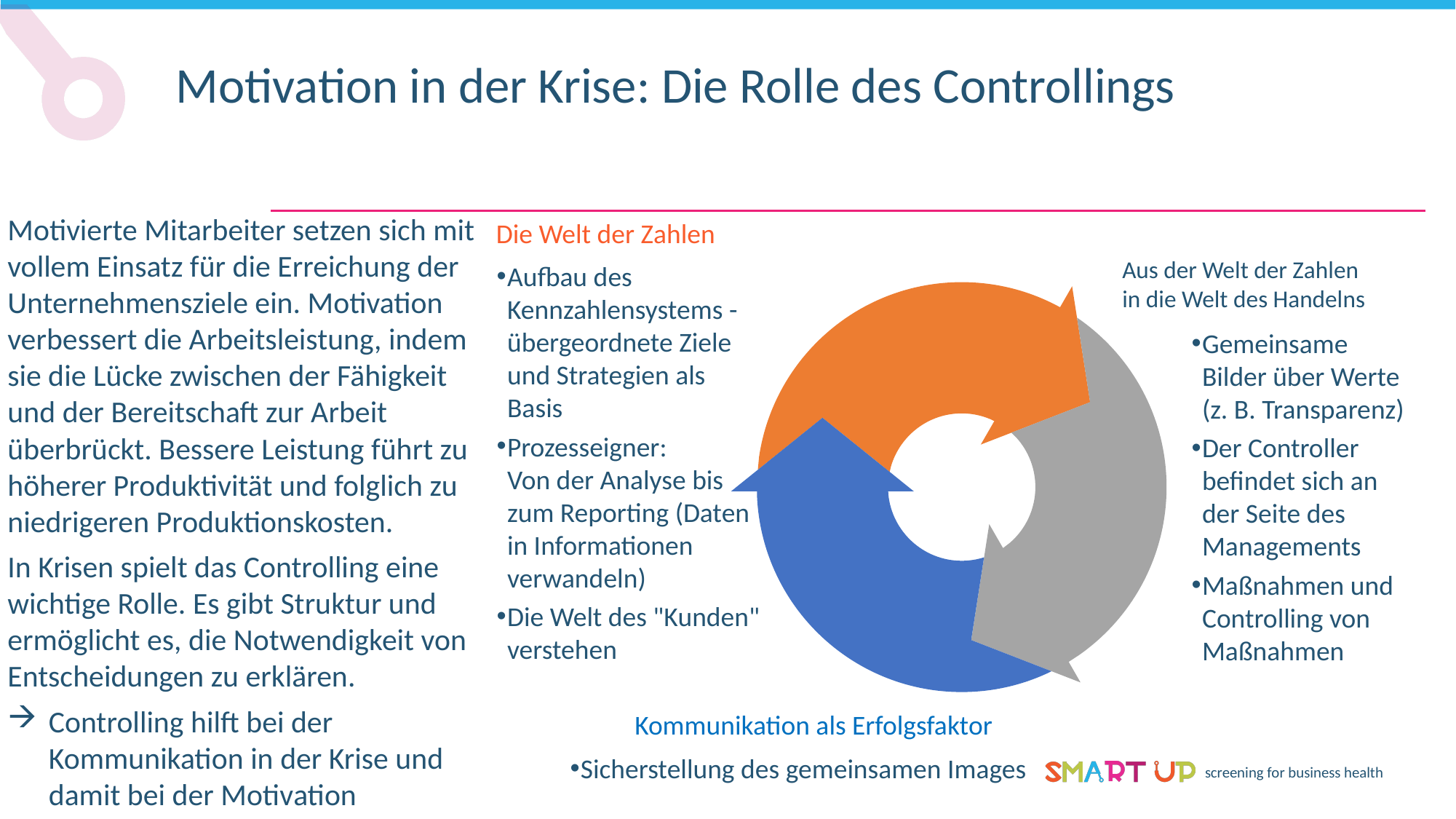

Motivation in der Krise: Die Rolle des Controllings
Motivierte Mitarbeiter setzen sich mit vollem Einsatz für die Erreichung der Unternehmensziele ein. Motivation verbessert die Arbeitsleistung, indem sie die Lücke zwischen der Fähigkeit und der Bereitschaft zur Arbeit überbrückt. Bessere Leistung führt zu höherer Produktivität und folglich zu niedrigeren Produktionskosten.
In Krisen spielt das Controlling eine wichtige Rolle. Es gibt Struktur und ermöglicht es, die Notwendigkeit von Entscheidungen zu erklären.
Controlling hilft bei der Kommunikation in der Krise und damit bei der Motivation

Die Welt der Zahlen
Aus der Welt der Zahlen
in die Welt des Handelns
Aufbau des Kennzahlensystems - übergeordnete Ziele und Strategien als Basis
Prozesseigner:
Von der Analyse bis zum Reporting (Daten in Informationen verwandeln)
Die Welt des "Kunden" verstehen

Gemeinsame Bilder über Werte (z. B. Transparenz)
Der Controller befindet sich an der Seite des Managements
Maßnahmen und Controlling von Maßnahmen

Kommunikation als Erfolgsfaktor
Sicherstellung des gemeinsamen Images